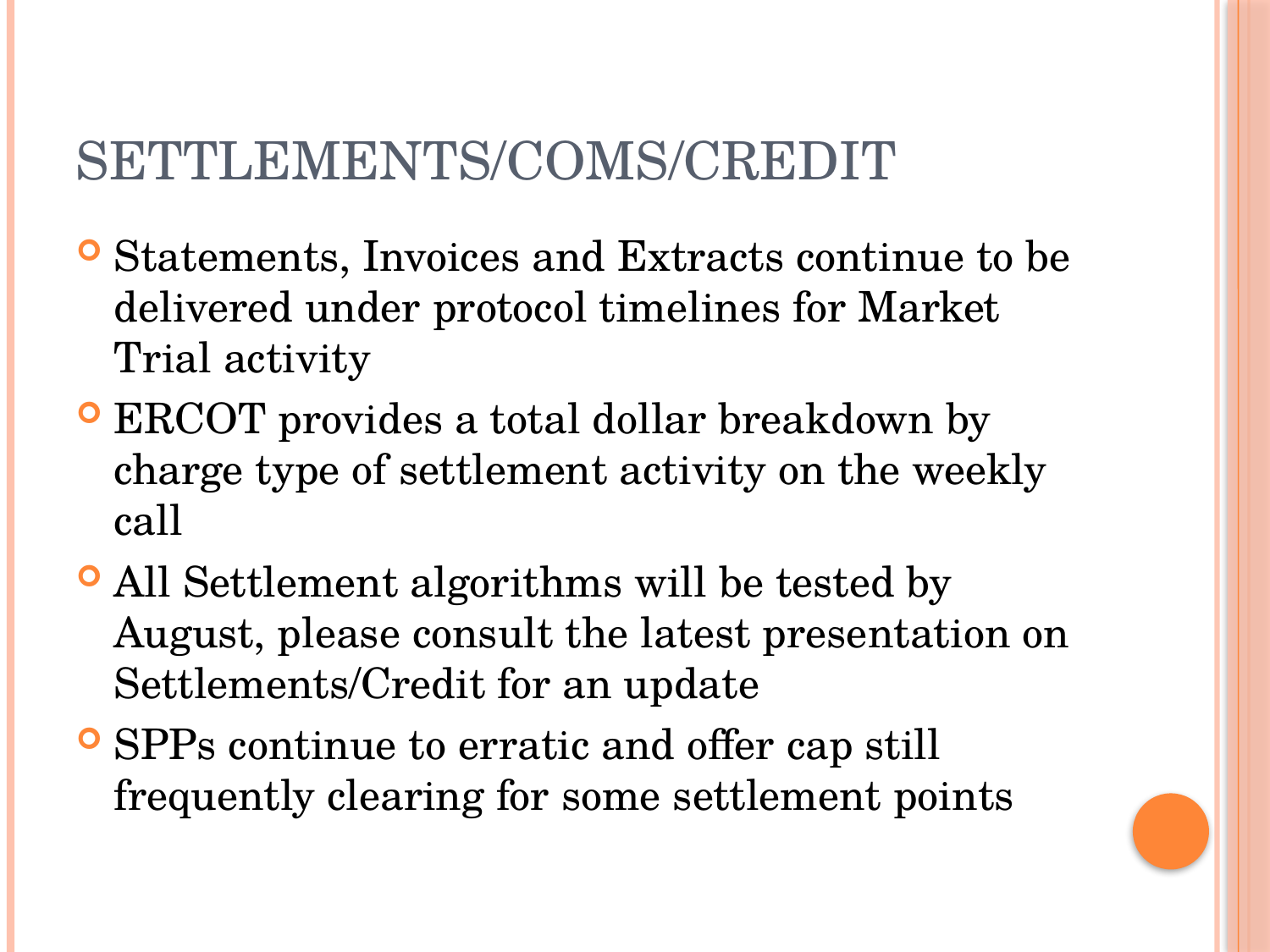

# Settlements/Coms/Credit
Statements, Invoices and Extracts continue to be delivered under protocol timelines for Market Trial activity
ERCOT provides a total dollar breakdown by charge type of settlement activity on the weekly call
All Settlement algorithms will be tested by August, please consult the latest presentation on Settlements/Credit for an update
SPPs continue to erratic and offer cap still frequently clearing for some settlement points